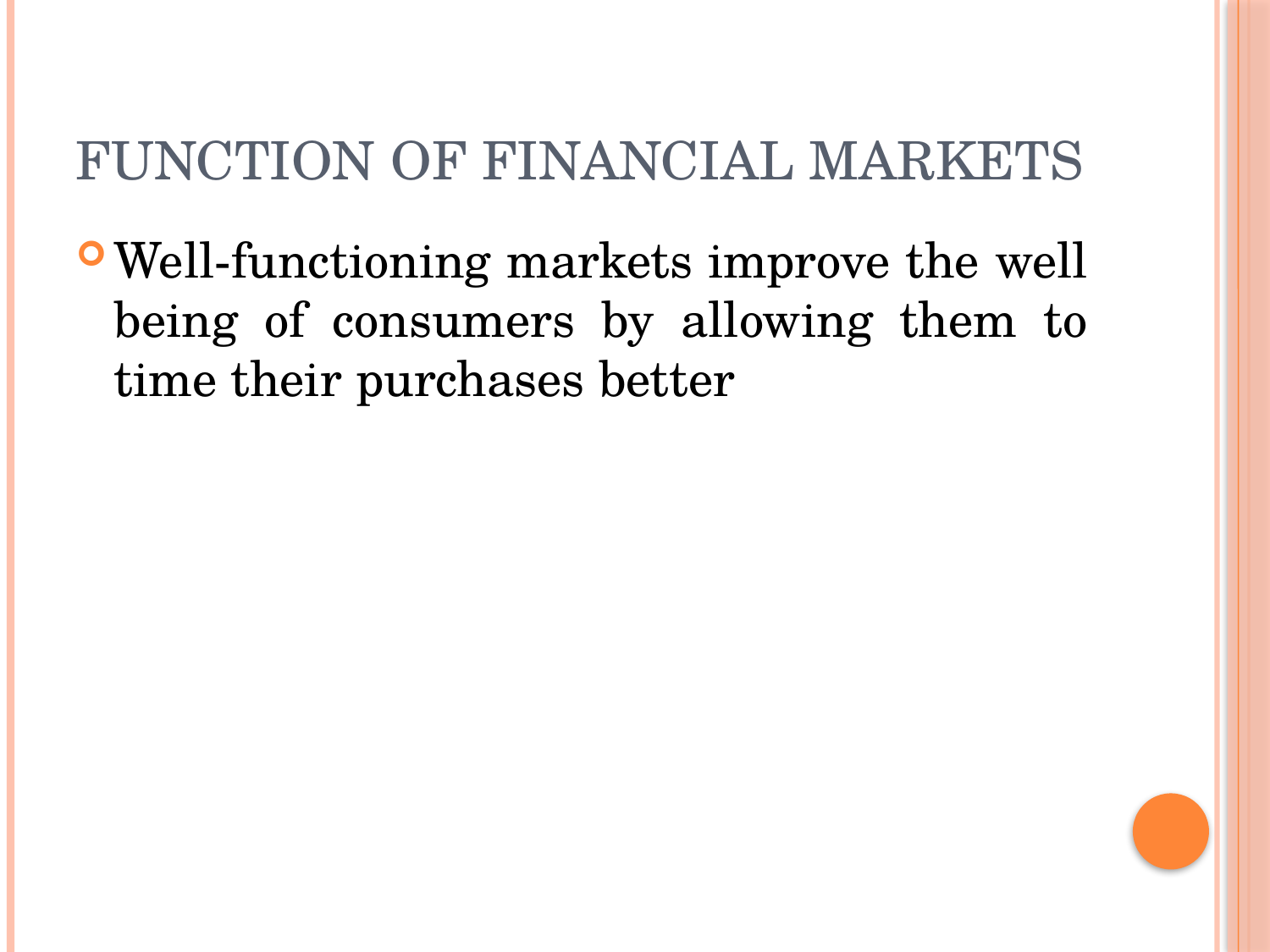

# Function of Financial Markets
Well-functioning markets improve the well being of consumers by allowing them to time their purchases better